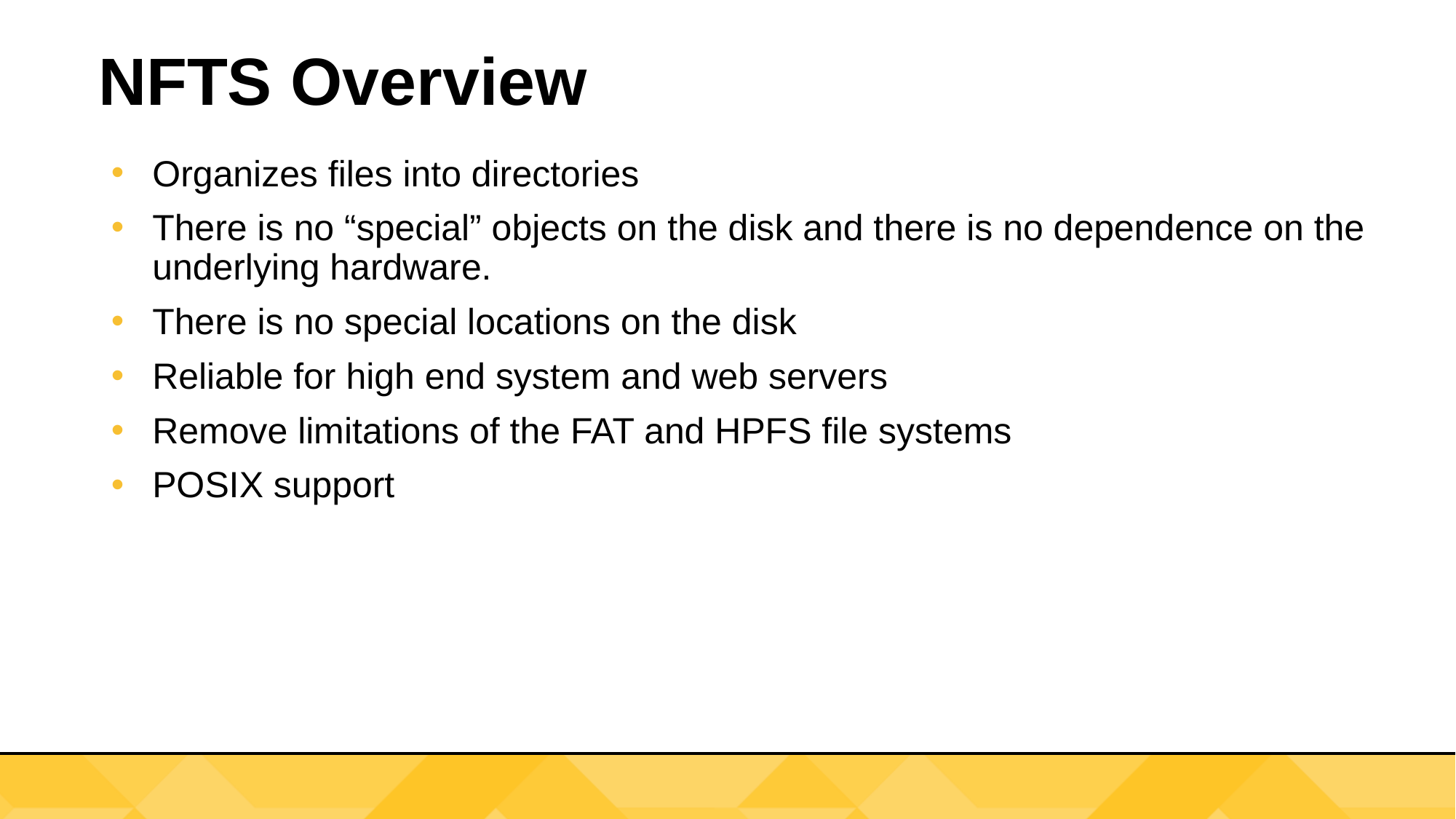

# NFTS Overview

Organizes files into directories
There is no “special” objects on the disk and there is no dependence on the underlying hardware.
There is no special locations on the disk
Reliable for high end system and web servers
Remove limitations of the FAT and HPFS file systems
POSIX support